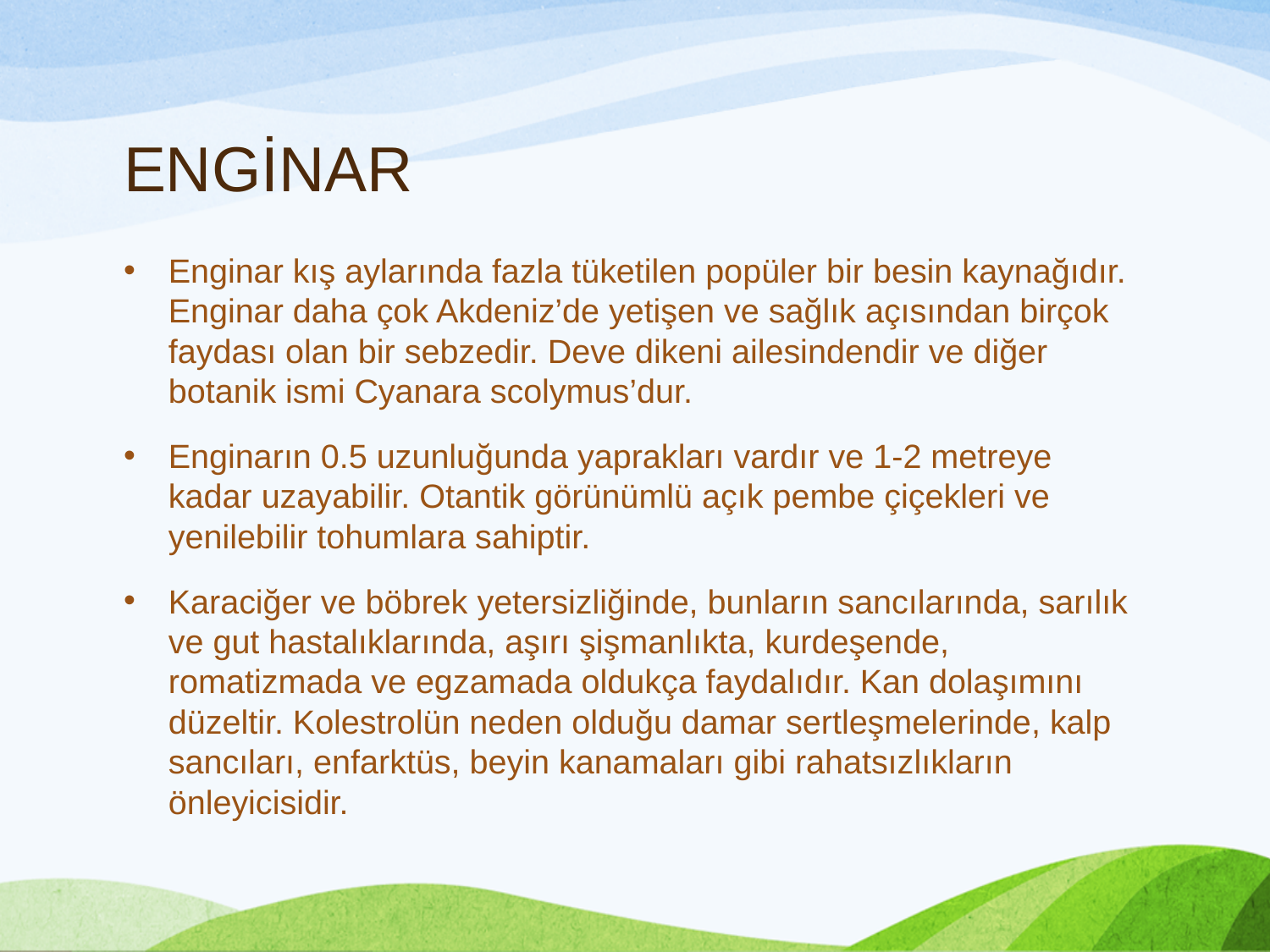

# ENGİNAR
Enginar kış aylarında fazla tüketilen popüler bir besin kaynağıdır. Enginar daha çok Akdeniz’de yetişen ve sağlık açısından birçok faydası olan bir sebzedir. Deve dikeni ailesindendir ve diğer botanik ismi Cyanara scolymus’dur.
Enginarın 0.5 uzunluğunda yaprakları vardır ve 1-2 metreye kadar uzayabilir. Otantik görünümlü açık pembe çiçekleri ve yenilebilir tohumlara sahiptir.
Karaciğer ve böbrek yetersizliğinde, bunların sancılarında, sarılık ve gut hastalıklarında, aşırı şişmanlıkta, kurdeşende, romatizmada ve egzamada oldukça faydalıdır. Kan dolaşımını düzeltir. Kolestrolün neden olduğu damar sertleşmelerinde, kalp sancıları, enfarktüs, beyin kanamaları gibi rahatsızlıkların önleyicisidir.